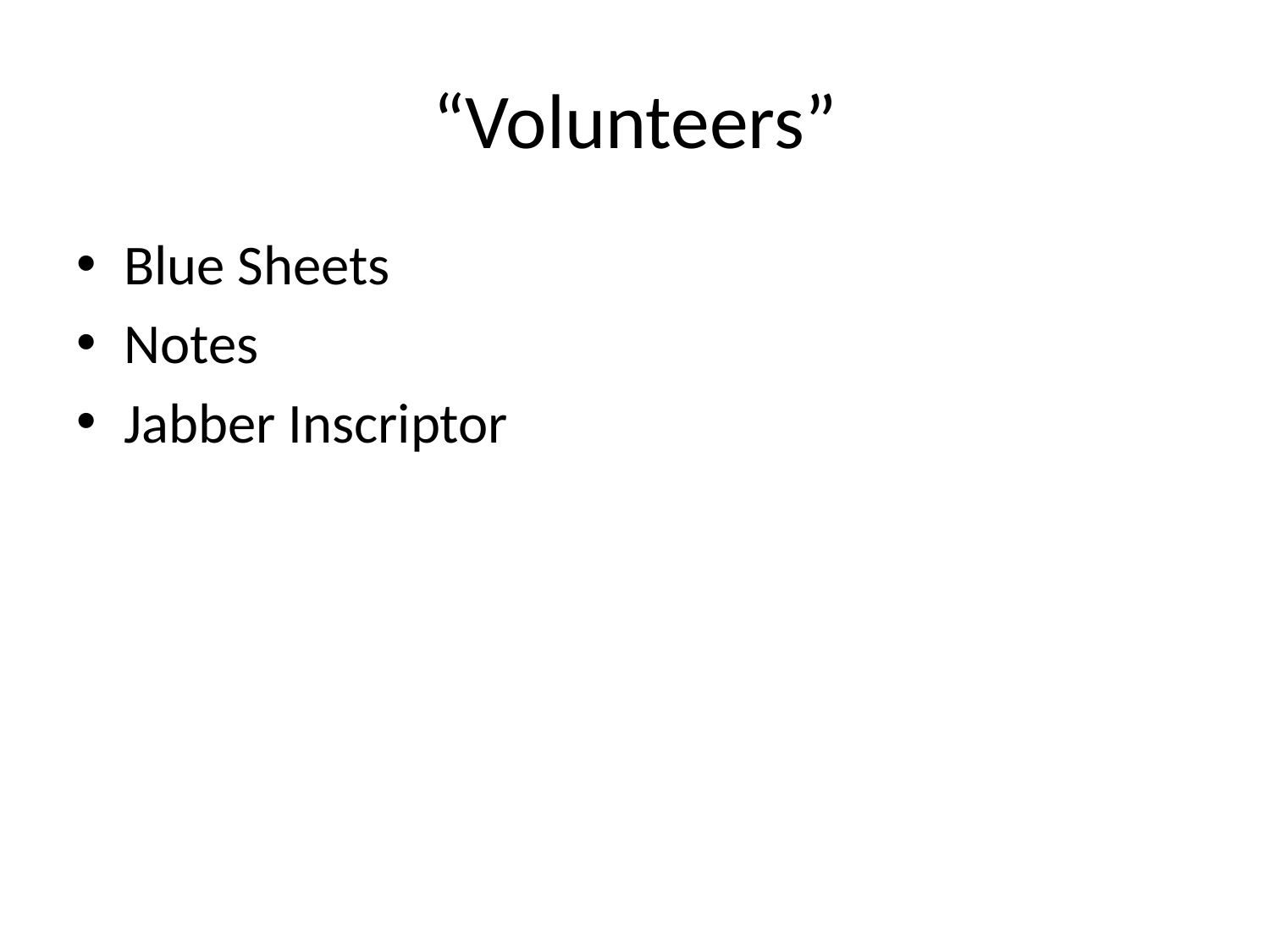

# “Volunteers”
Blue Sheets
Notes
Jabber Inscriptor